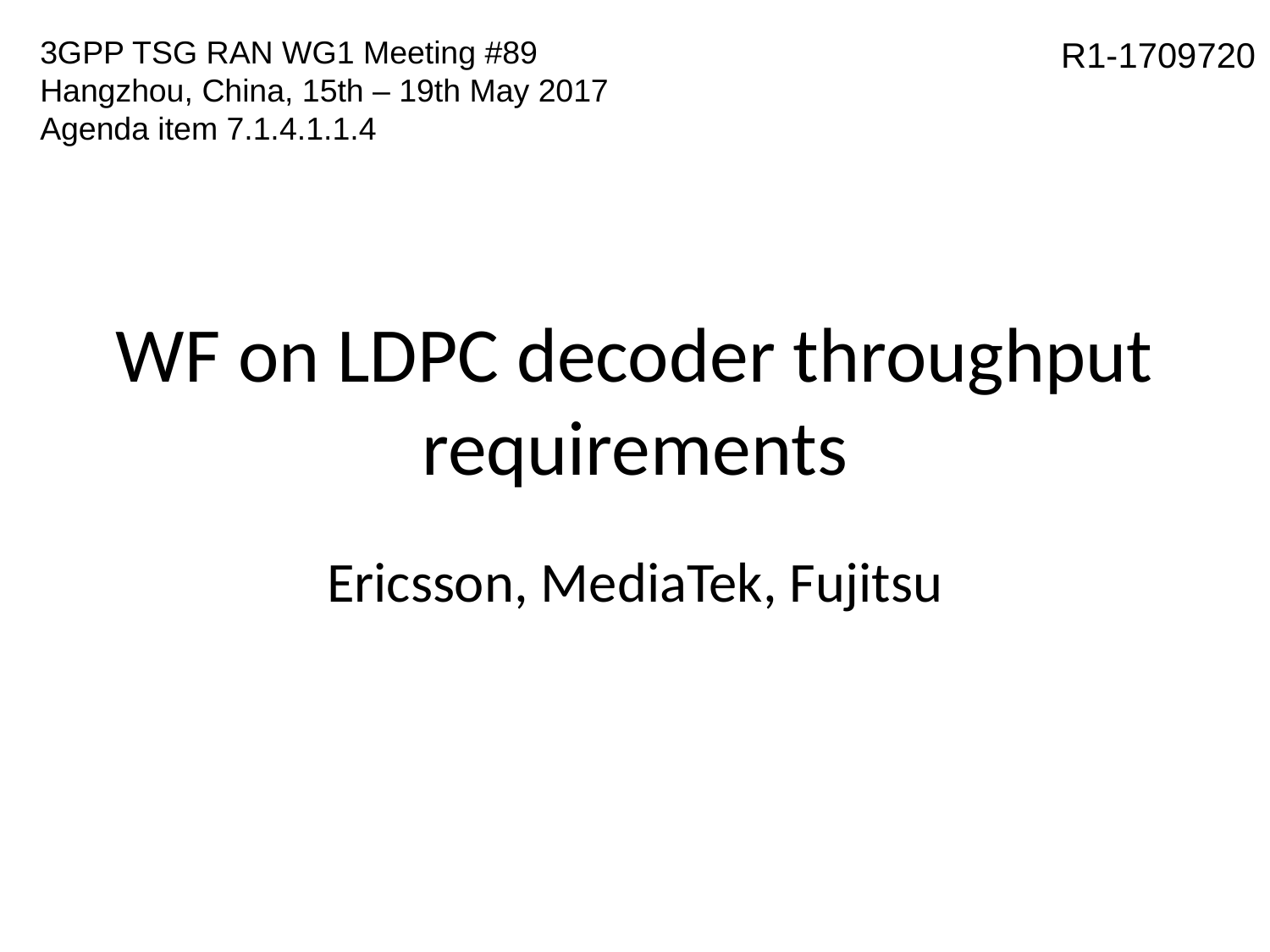

3GPP TSG RAN WG1 Meeting #89
Hangzhou, China, 15th – 19th May 2017
Agenda item 7.1.4.1.1.4
R1-1709720
# WF on LDPC decoder throughput requirements
Ericsson, MediaTek, Fujitsu